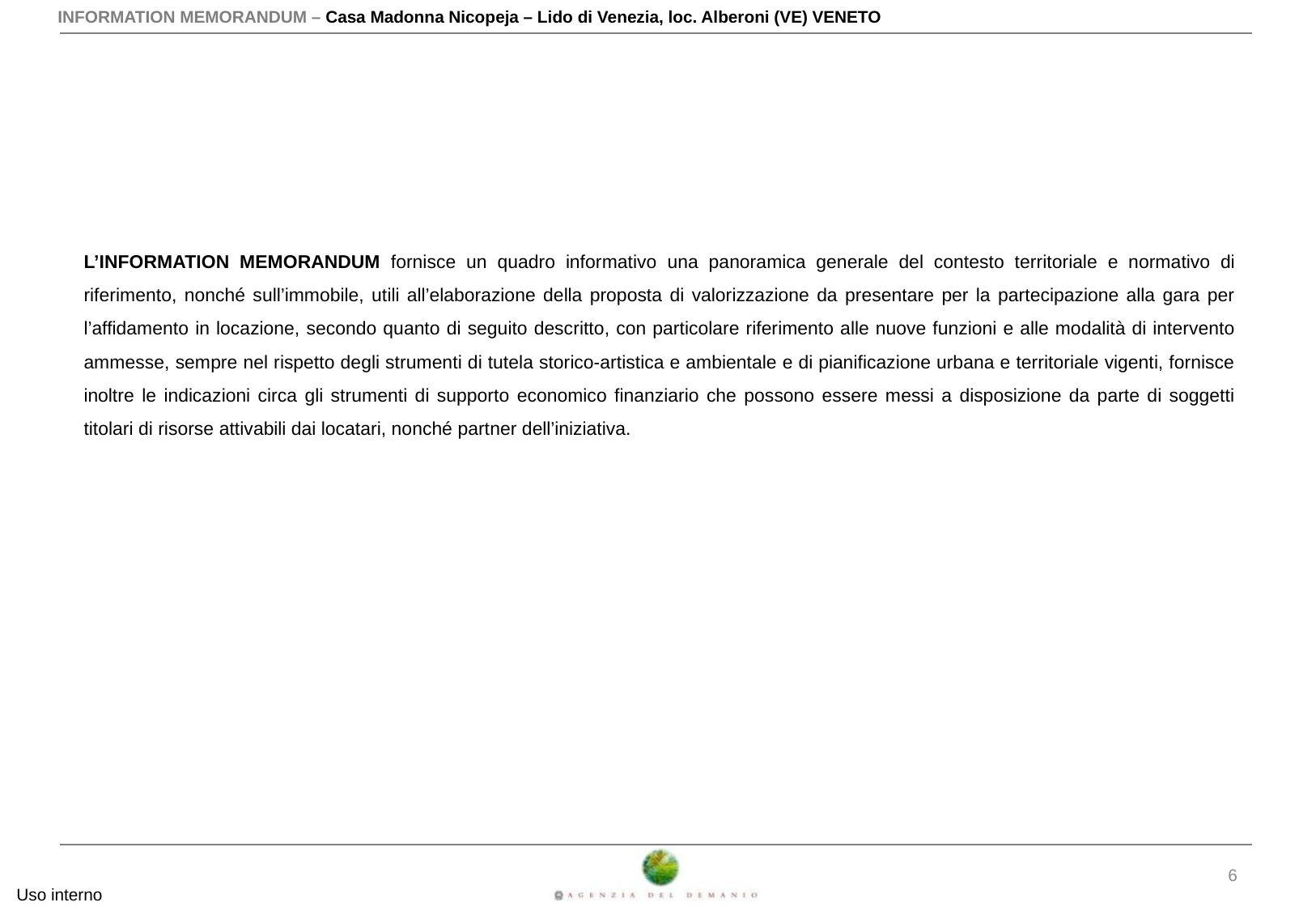

L’INFORMATION MEMORANDUM fornisce un quadro informativo una panoramica generale del contesto territoriale e normativo di riferimento, nonché sull’immobile, utili all’elaborazione della proposta di valorizzazione da presentare per la partecipazione alla gara per l’affidamento in locazione, secondo quanto di seguito descritto, con particolare riferimento alle nuove funzioni e alle modalità di intervento ammesse, sempre nel rispetto degli strumenti di tutela storico-artistica e ambientale e di pianificazione urbana e territoriale vigenti, fornisce inoltre le indicazioni circa gli strumenti di supporto economico finanziario che possono essere messi a disposizione da parte di soggetti titolari di risorse attivabili dai locatari, nonché partner dell’iniziativa.
6